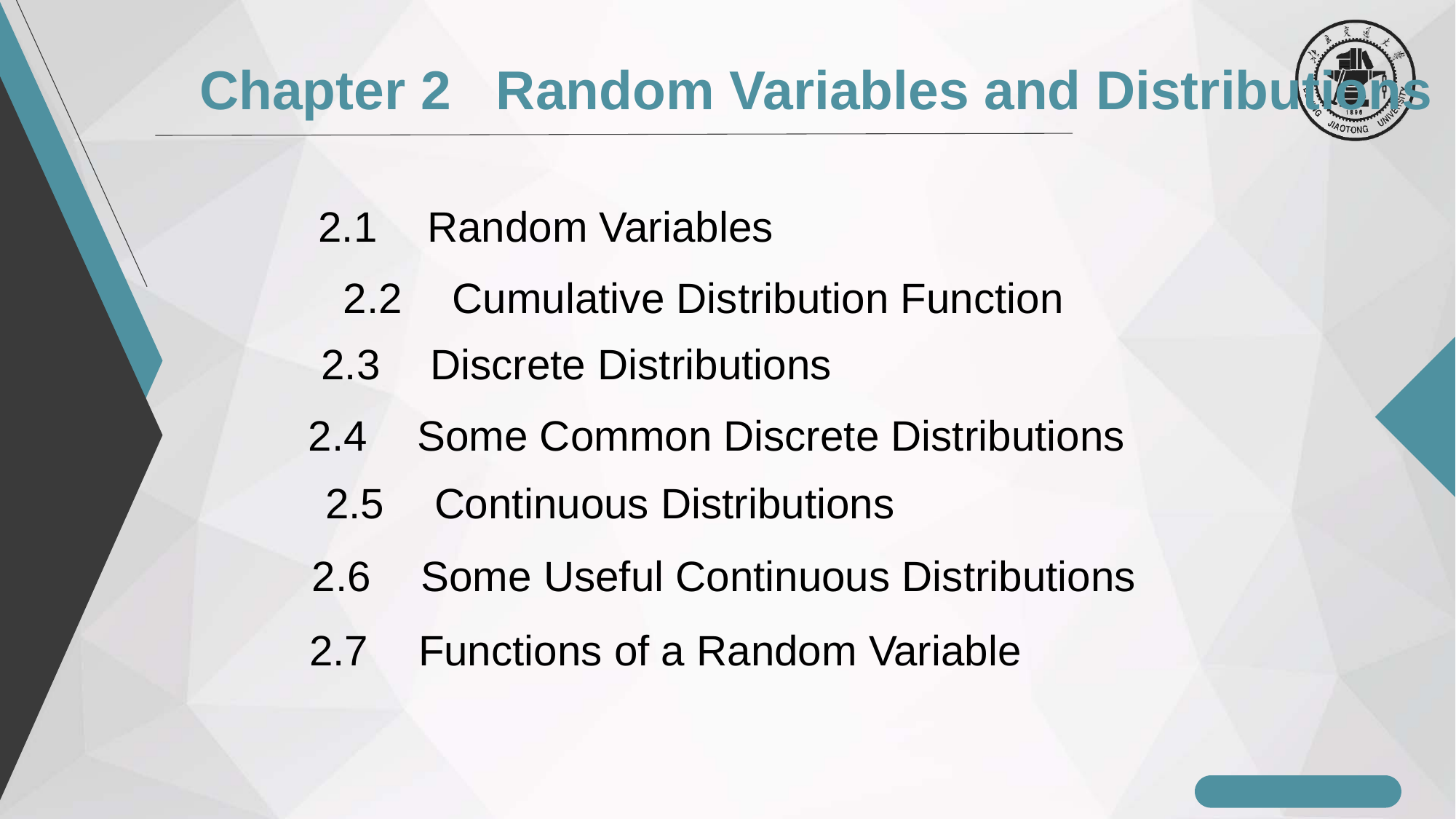

Chapter 2   Random Variables and Distributions

2.1	Random Variables
2.2	Cumulative Distribution Function

2.3	Discrete Distributions

2.4	Some Common Discrete Distributions
2.5	Continuous Distributions
2.6	Some Useful Continuous Distributions
2.7	Functions of a Random Variable